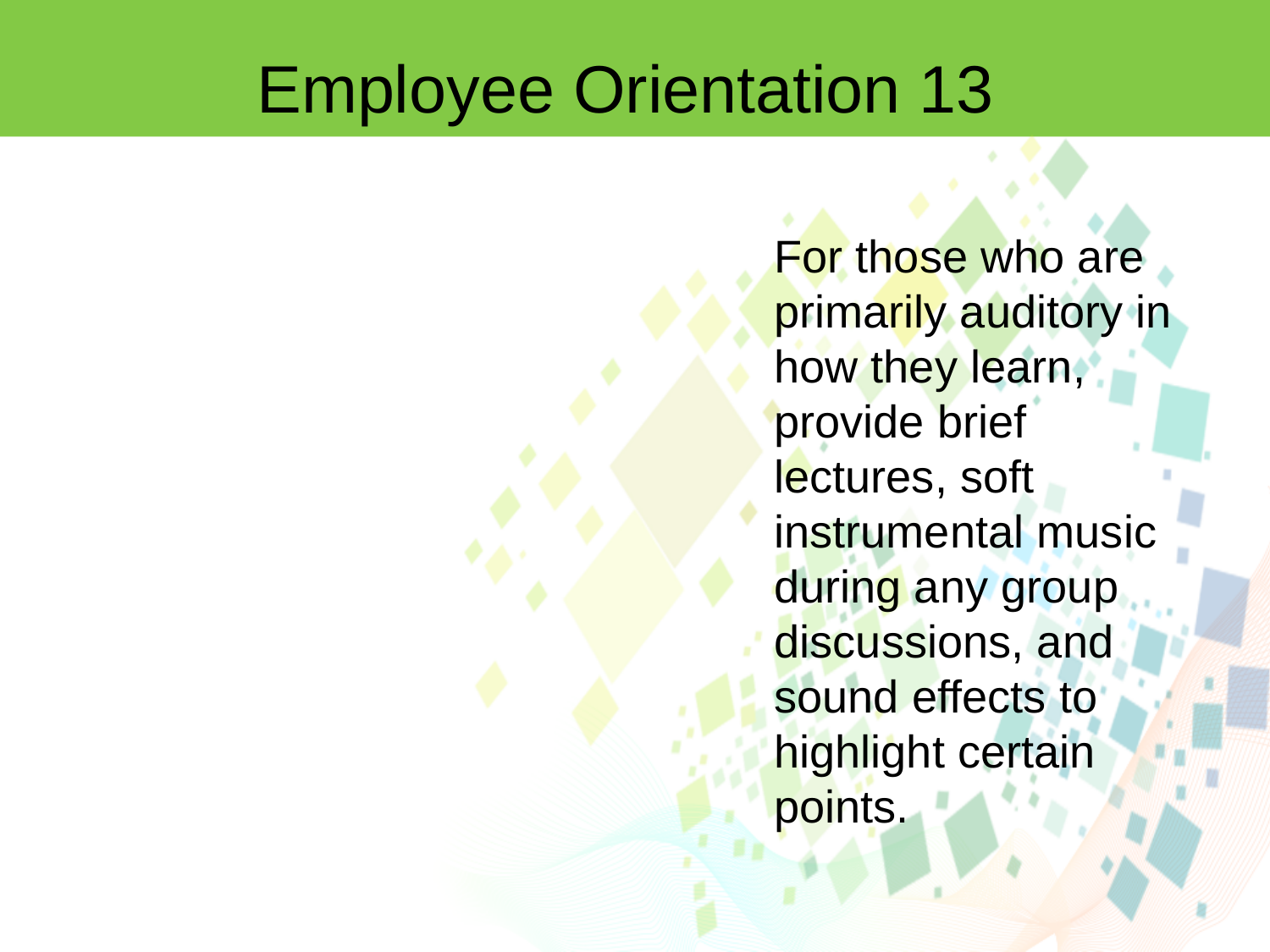

Employee Orientation 13
For those who are primarily auditory in how they learn, provide brief lectures, soft instrumental music during any group discussions, and sound effects to
highlight certain points.